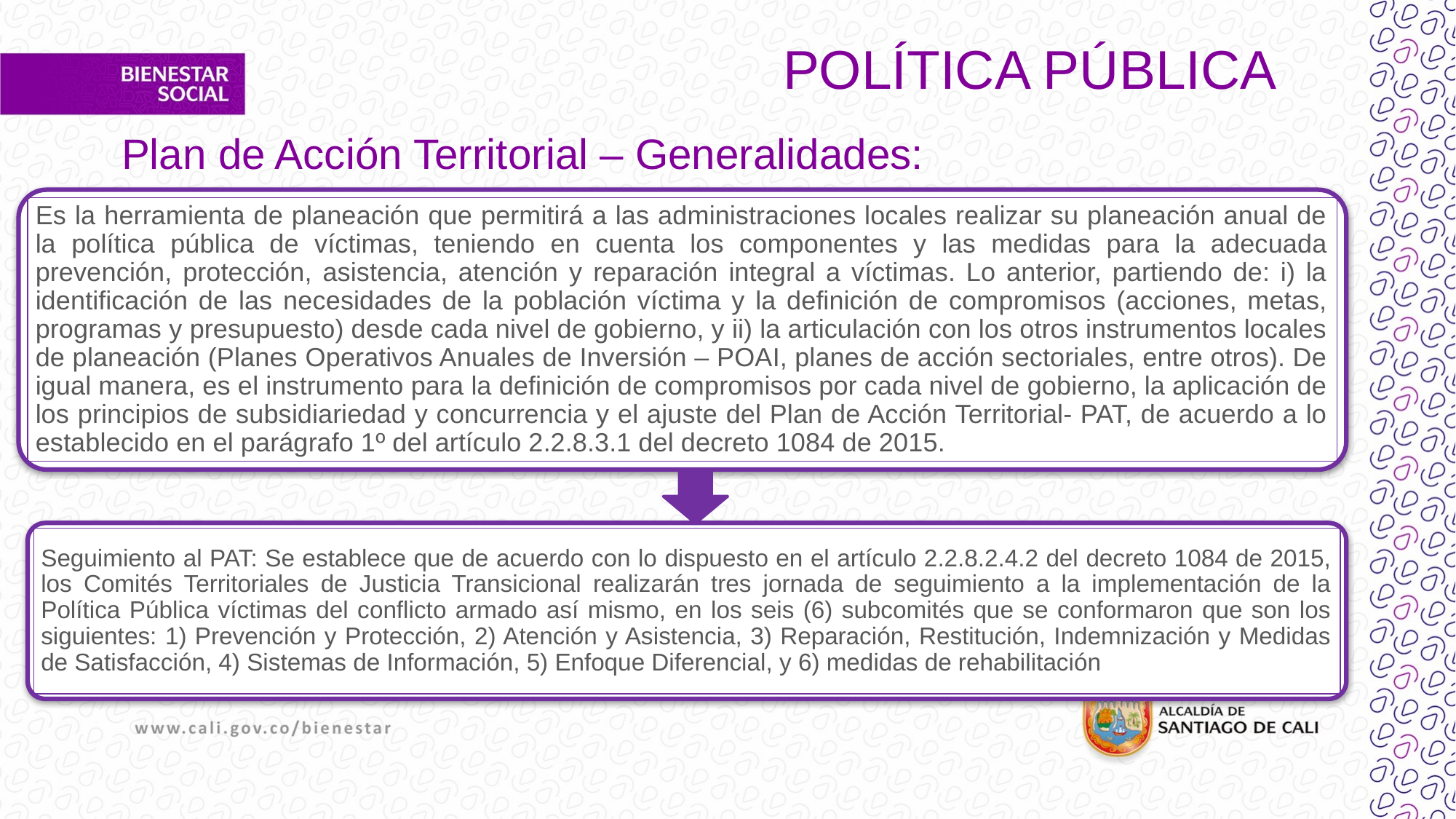

# POLÍTICA PÚBLICA
Plan de Acción Territorial – Generalidades:

Es la herramienta de planeación que permitirá a las administraciones locales realizar su planeación anual de la política pública de víctimas, teniendo en cuenta los componentes y las medidas para la adecuada prevención, protección, asistencia, atención y reparación integral a víctimas. Lo anterior, partiendo de: i) la identificación de las necesidades de la población víctima y la definición de compromisos (acciones, metas, programas y presupuesto) desde cada nivel de gobierno, y ii) la articulación con los otros instrumentos locales de planeación (Planes Operativos Anuales de Inversión – POAI, planes de acción sectoriales, entre otros). De igual manera, es el instrumento para la definición de compromisos por cada nivel de gobierno, la aplicación de los principios de subsidiariedad y concurrencia y el ajuste del Plan de Acción Territorial- PAT, de acuerdo a lo establecido en el parágrafo 1º del artículo 2.2.8.3.1 del decreto 1084 de 2015.

Seguimiento al PAT: Se establece que de acuerdo con lo dispuesto en el artículo 2.2.8.2.4.2 del decreto 1084 de 2015, los Comités Territoriales de Justicia Transicional realizarán tres jornada de seguimiento a la implementación de la Política Pública víctimas del conflicto armado así mismo, en los seis (6) subcomités que se conformaron que son los siguientes: 1) Prevención y Protección, 2) Atención y Asistencia, 3) Reparación, Restitución, Indemnización y Medidas de Satisfacción, 4) Sistemas de Información, 5) Enfoque Diferencial, y 6) medidas de rehabilitación